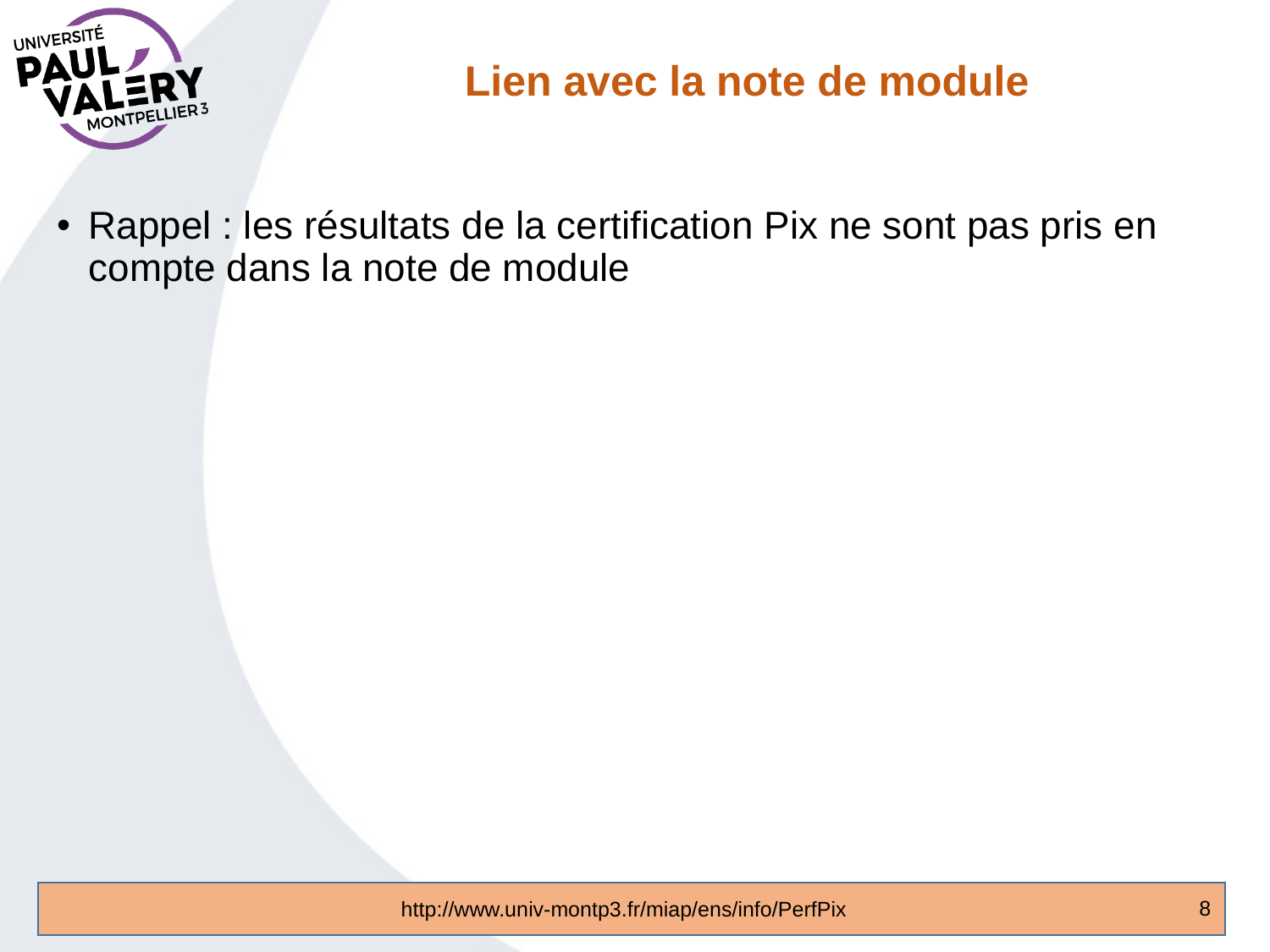

# Lien avec la note de module
Rappel : les résultats de la certification Pix ne sont pas pris en compte dans la note de module
8
http://www.univ-montp3.fr/miap/ens/info/PerfPix